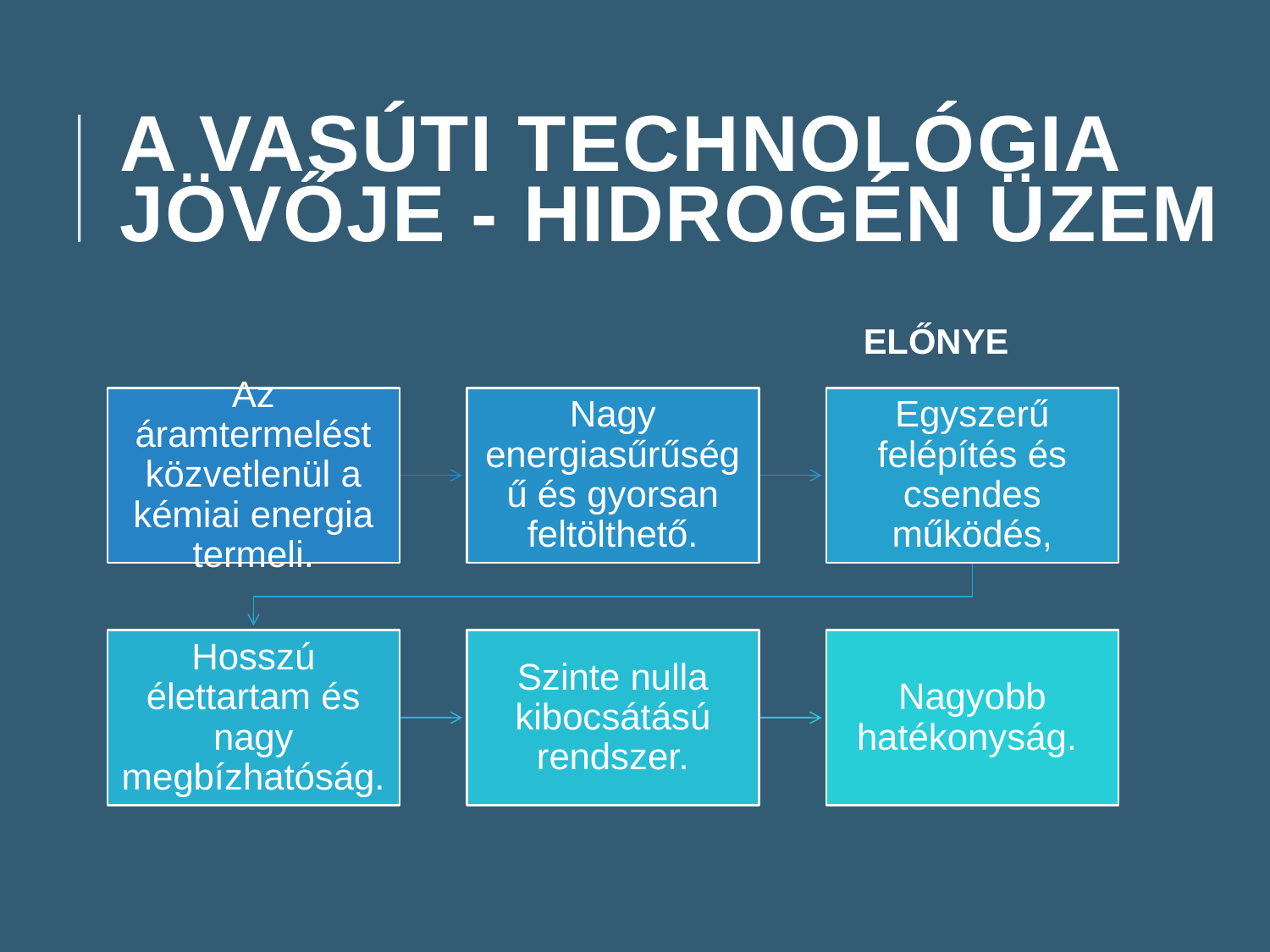

# A vasúti technológia jövője - hidrogén üzem

Az áramtermelést közvetlenül a kémiai energia termeli.

Nagy energiasűrűségű és gyorsan feltölthető.

Egyszerű felépítés és csendes működés,

Hosszú élettartam és nagy megbízhatóság.

Szinte nulla kibocsátású rendszer.
Nagyobb hatékonyság.
ELŐNYE